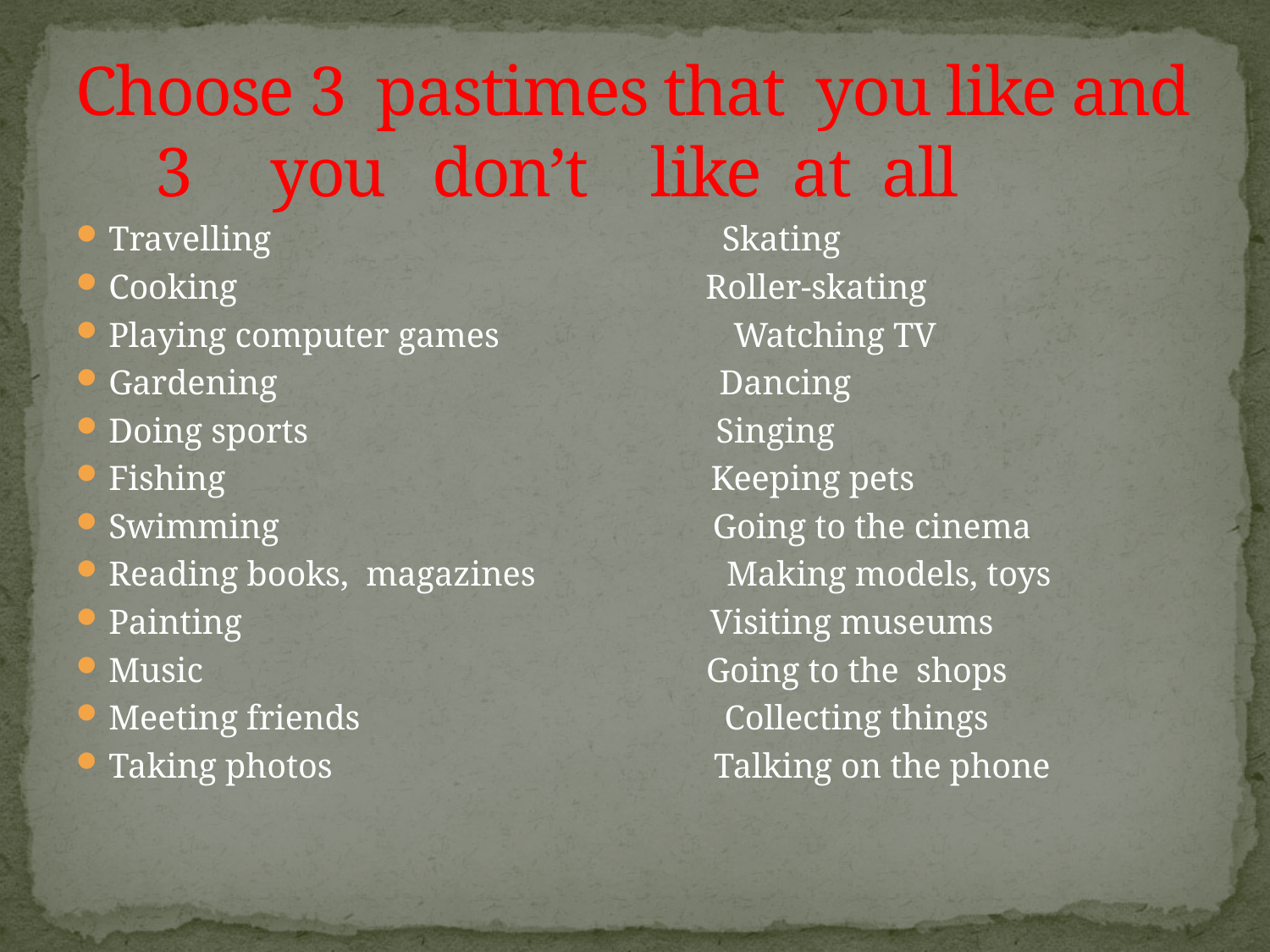

# Choose 3  pastimes that  you like and 3     you   don’t    like  at  all
Travelling                                                    Skating
Cooking                                                      Roller-skating
Playing computer games                           Watching TV
Gardening                                                   Dancing
Doing sports                                               Singing
Fishing                                                        Keeping pets
Swimming                                                  Going to the cinema
Reading books,  magazines                      Making models, toys
Painting                                                      Visiting museums
Music                                                          Going to the  shops
Meeting friends                                          Collecting things
Taking photos                                            Talking on the phone